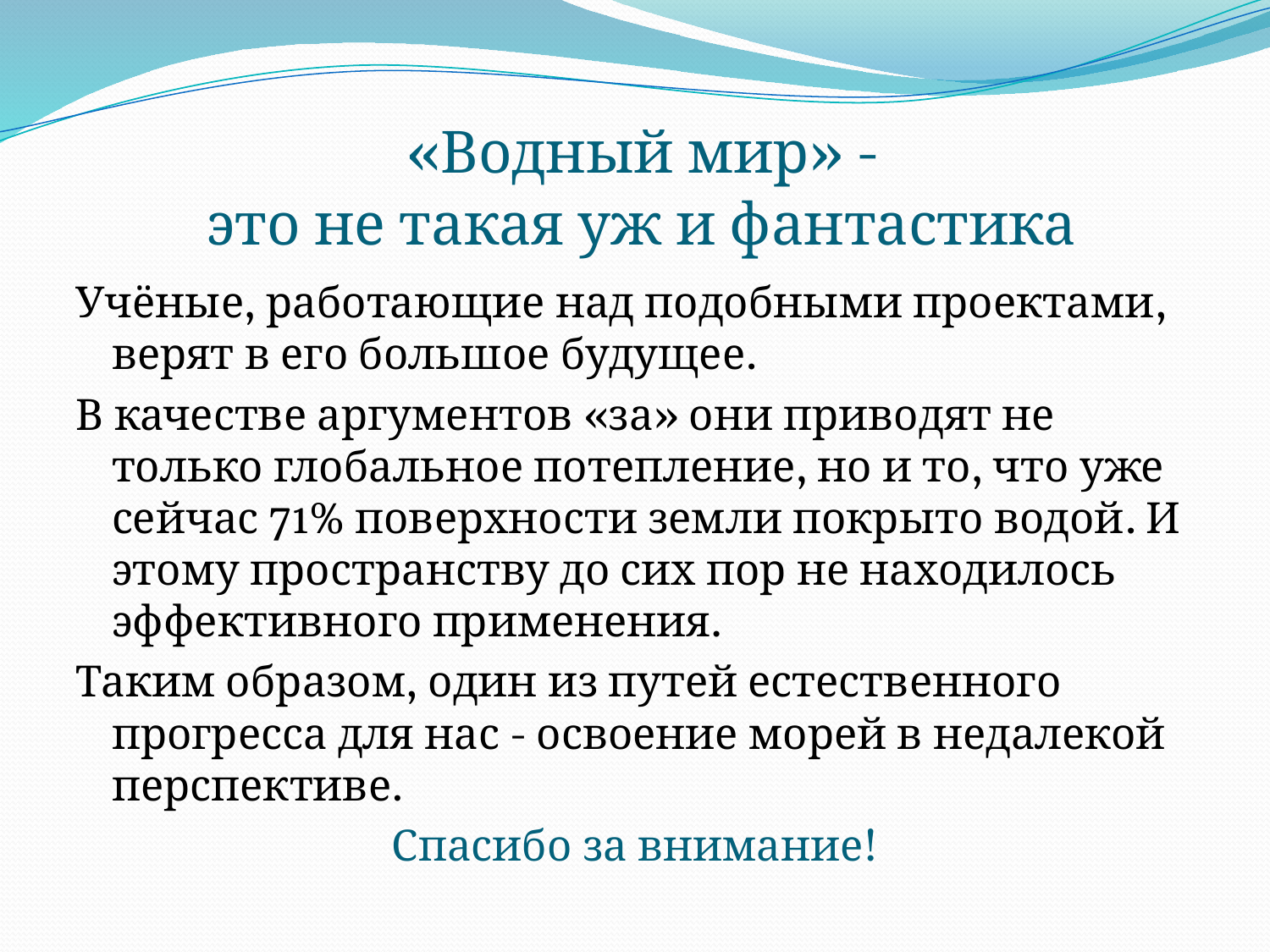

# «Водный мир» - это не такая уж и фантастика
Учёные, работающие над подобными проектами, верят в его большое будущее.
В качестве аргументов «за» они приводят не только глобальное потепление, но и то, что уже сейчас 71% поверхности земли покрыто водой. И этому пространству до сих пор не находилось эффективного применения.
Таким образом, один из путей естественного прогресса для нас - освоение морей в недалекой перспективе.
Спасибо за внимание!